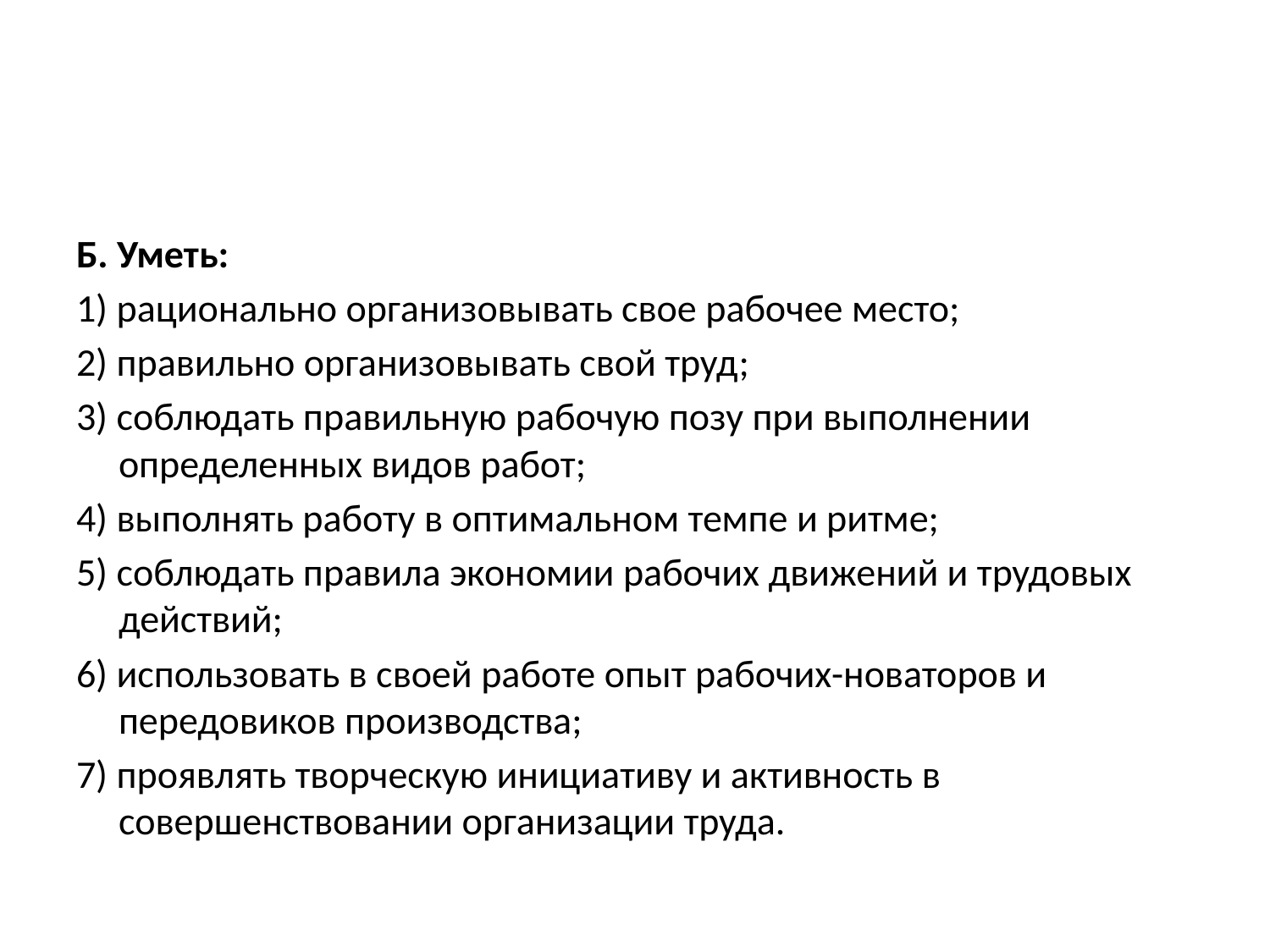

#
Б. Уметь:
1) рационально организовывать свое рабочее место;
2) правильно организовывать свой труд;
3) соблюдать правильную рабочую позу при выполнении определенных видов работ;
4) выполнять работу в оптимальном темпе и ритме;
5) соблюдать правила экономии рабочих движений и трудовых действий;
6) использовать в своей работе опыт рабочих-новаторов и передовиков производства;
7) проявлять творческую инициативу и активность в совершенствовании организации труда.